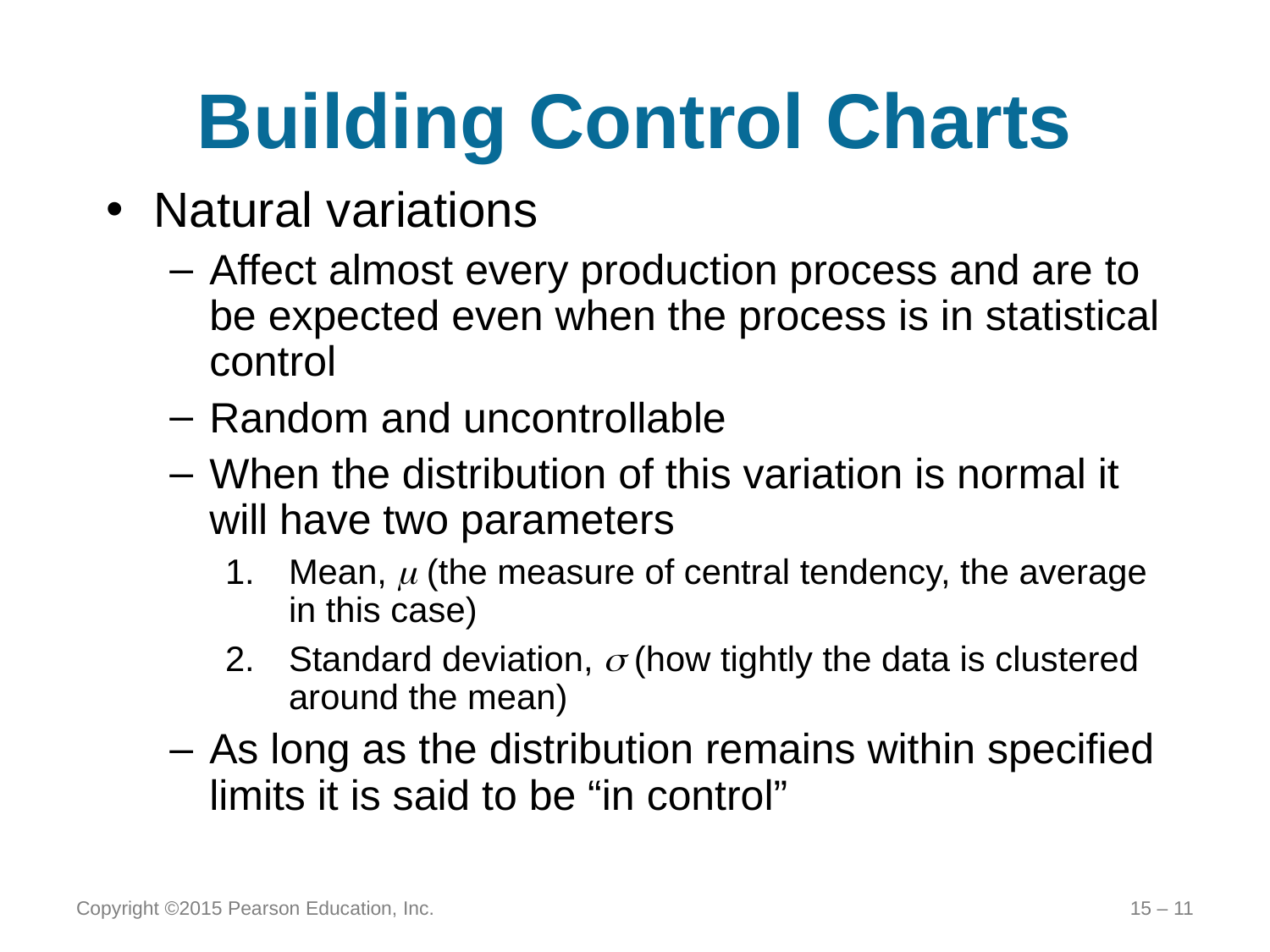

# Building Control Charts
Natural variations
Affect almost every production process and are to be expected even when the process is in statistical control
Random and uncontrollable
When the distribution of this variation is normal it will have two parameters
Mean, μ (the measure of central tendency, the average in this case)
Standard deviation, σ (how tightly the data is clustered around the mean)
As long as the distribution remains within specified limits it is said to be “in control”
Copyright ©2015 Pearson Education, Inc.
15 – 11